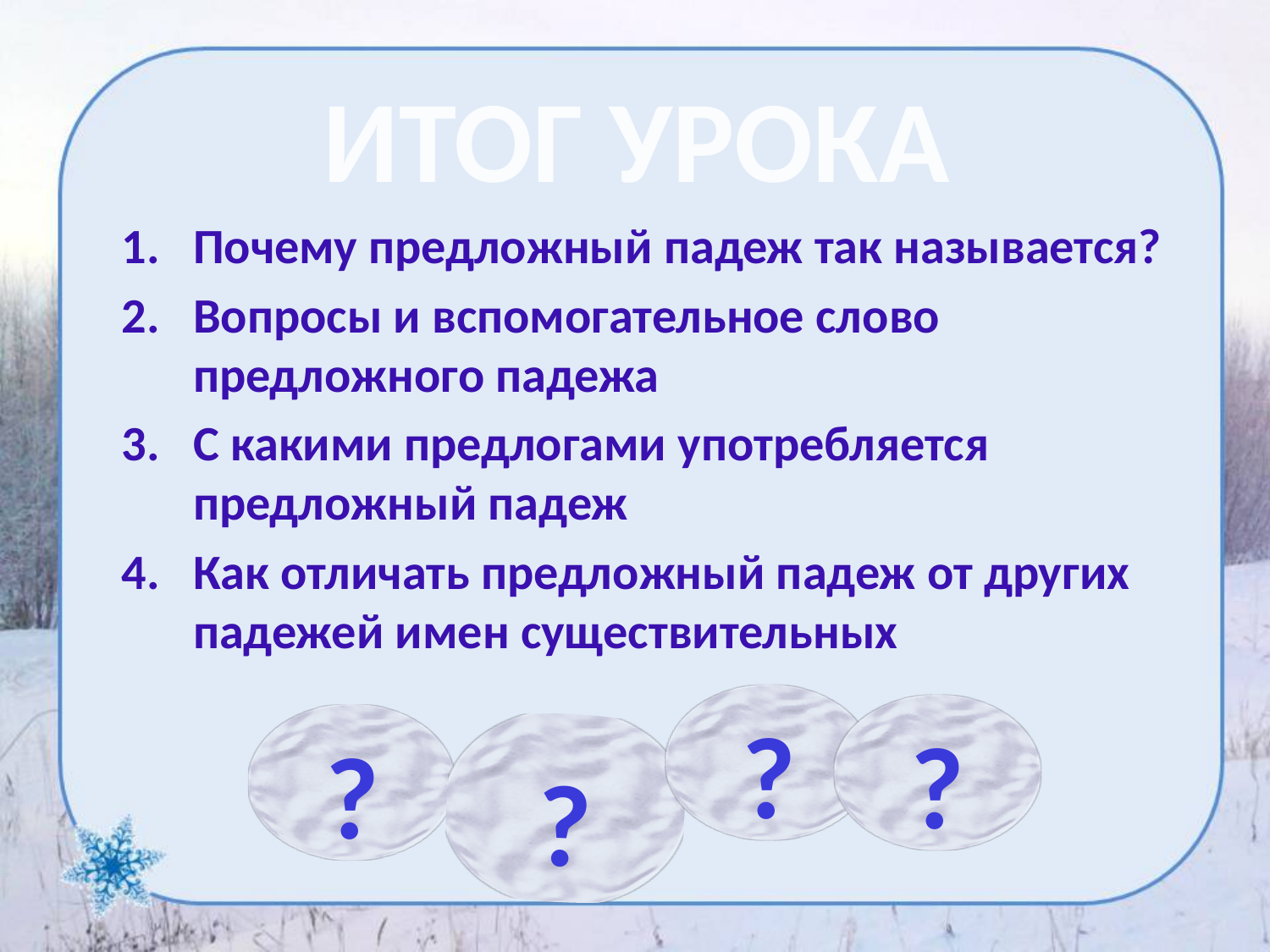

ИТОГ УРОКА
Почему предложный падеж так называется?
Вопросы и вспомогательное слово предложного падежа
С какими предлогами употребляется предложный падеж
Как отличать предложный падеж от других падежей имен существительных

?
ЦЫ
?
?
МО
!
?
ЛОД